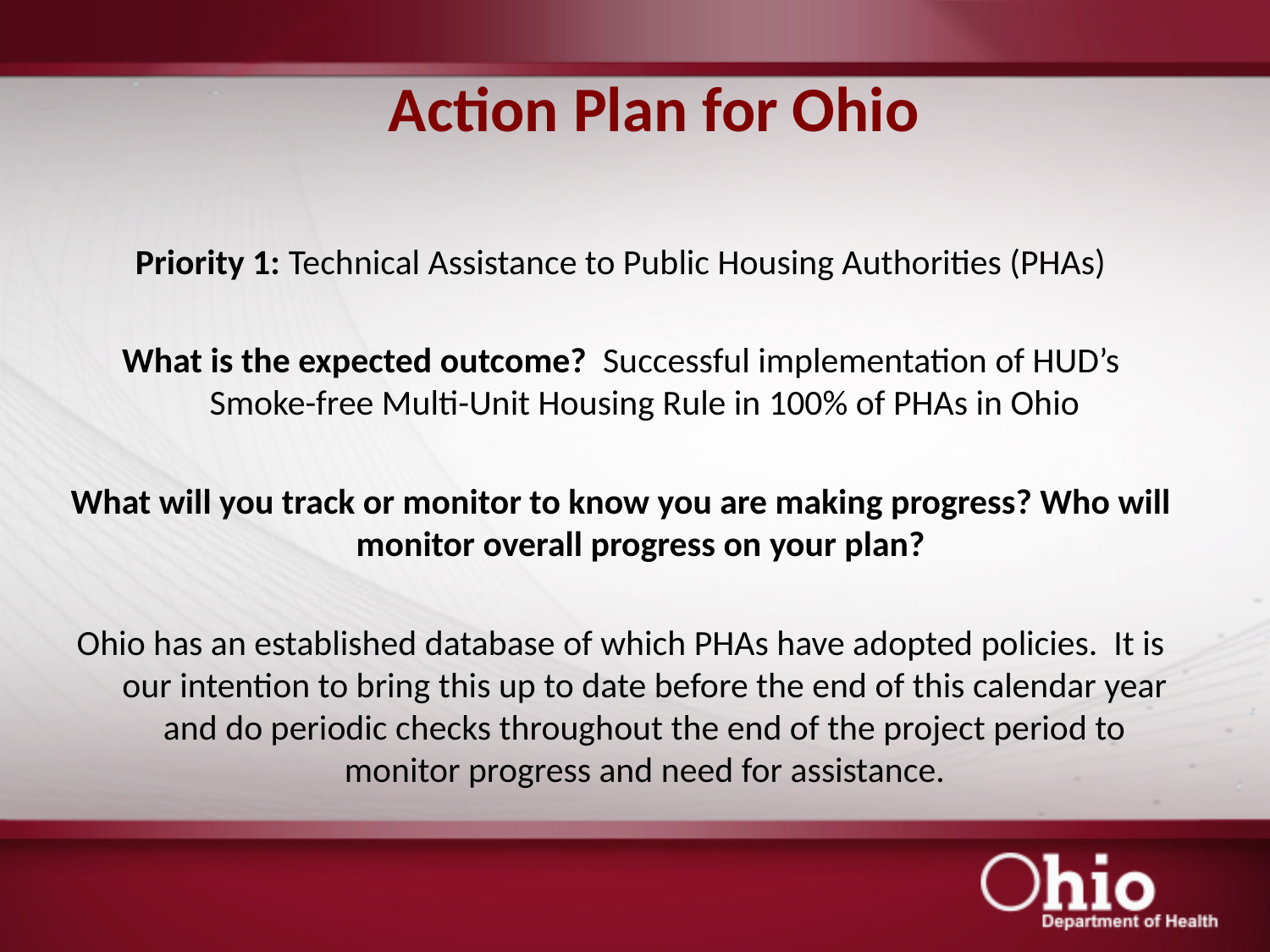

# Action Plan for Ohio
Priority 1: Technical Assistance to Public Housing Authorities (PHAs)

What is the expected outcome?  Successful implementation of HUD’s Smoke-free Multi-Unit Housing Rule in 100% of PHAs in Ohio

What will you track or monitor to know you are making progress? Who will monitor overall progress on your plan?

Ohio has an established database of which PHAs have adopted policies.  It is our intention to bring this up to date before the end of this calendar year and do periodic checks throughout the end of the project period to monitor progress and need for assistance.